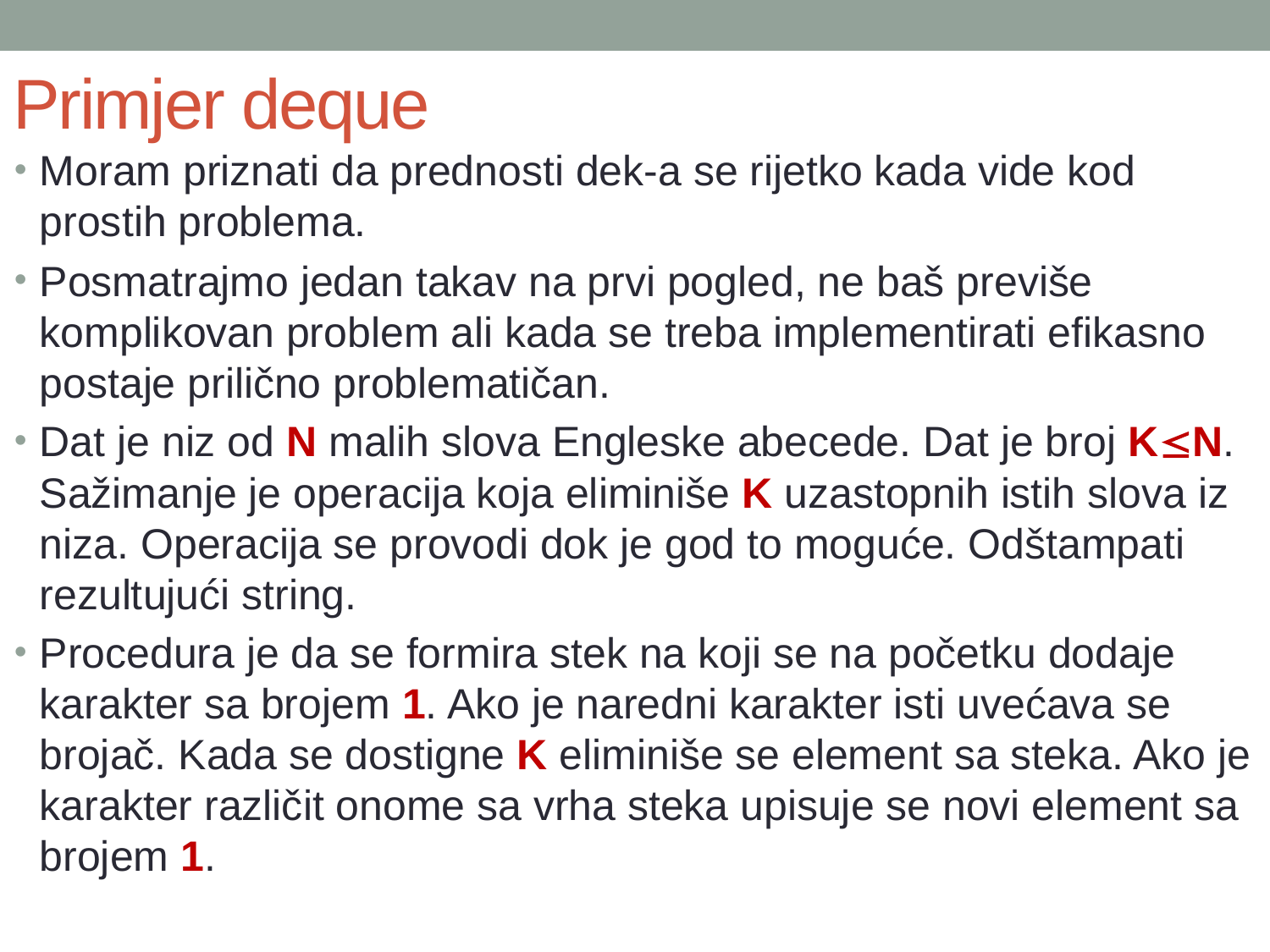

# Primjer deque
Moram priznati da prednosti dek-a se rijetko kada vide kod prostih problema.
Posmatrajmo jedan takav na prvi pogled, ne baš previše komplikovan problem ali kada se treba implementirati efikasno postaje prilično problematičan.
Dat je niz od N malih slova Engleske abecede. Dat je broj K≤N. Sažimanje je operacija koja eliminiše K uzastopnih istih slova iz niza. Operacija se provodi dok je god to moguće. Odštampati rezultujući string.
Procedura je da se formira stek na koji se na početku dodaje karakter sa brojem 1. Ako je naredni karakter isti uvećava se brojač. Kada se dostigne K eliminiše se element sa steka. Ako je karakter različit onome sa vrha steka upisuje se novi element sa brojem 1.